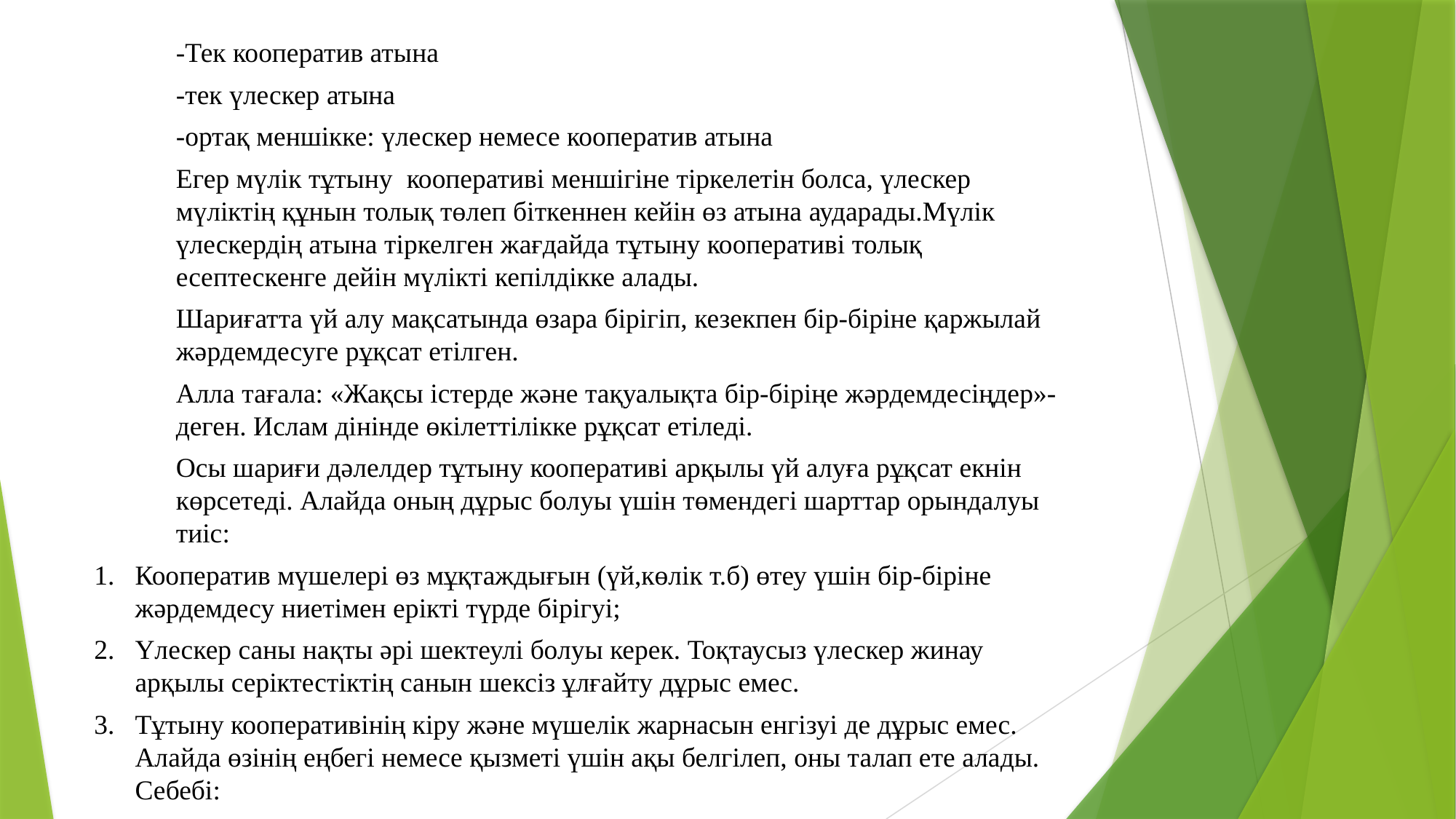

-Тек кооператив атына
-тек үлескер атына
-ортақ меншікке: үлескер немесе кооператив атына
Егер мүлік тұтыну  кооперативі меншігіне тіркелетін болса, үлескер мүліктің құнын толық төлеп біткеннен кейін өз атына аударады.Мүлік үлескердің атына тіркелген жағдайда тұтыну кооперативі толық есептескенге дейін мүлікті кепілдікке алады.
Шариғатта үй алу мақсатында өзара бірігіп, кезекпен бір-біріне қаржылай жәрдемдесуге рұқсат етілген.
Алла тағала: «Жақсы істерде және тақуалықта бір-біріңе жәрдемдесіңдер»- деген. Ислам дінінде өкілеттілікке рұқсат етіледі.
Осы шариғи дәлелдер тұтыну кооперативі арқылы үй алуға рұқсат екнін көрсетеді. Алайда оның дұрыс болуы үшін төмендегі шарттар орындалуы тиіс:
Кооператив мүшелері өз мұқтаждығын (үй,көлік т.б) өтеу үшін бір-біріне жәрдемдесу ниетімен ерікті түрде бірігуі;
Үлескер саны нақты әрі шектеулі болуы керек. Тоқтаусыз үлескер жинау арқылы серіктестіктің санын шексіз ұлғайту дұрыс емес.
Тұтыну кооперативінің кіру және мүшелік жарнасын енгізуі де дұрыс емес. Алайда өзінің еңбегі немесе қызметі үшін ақы белгілеп, оны талап ете алады. Себебі: